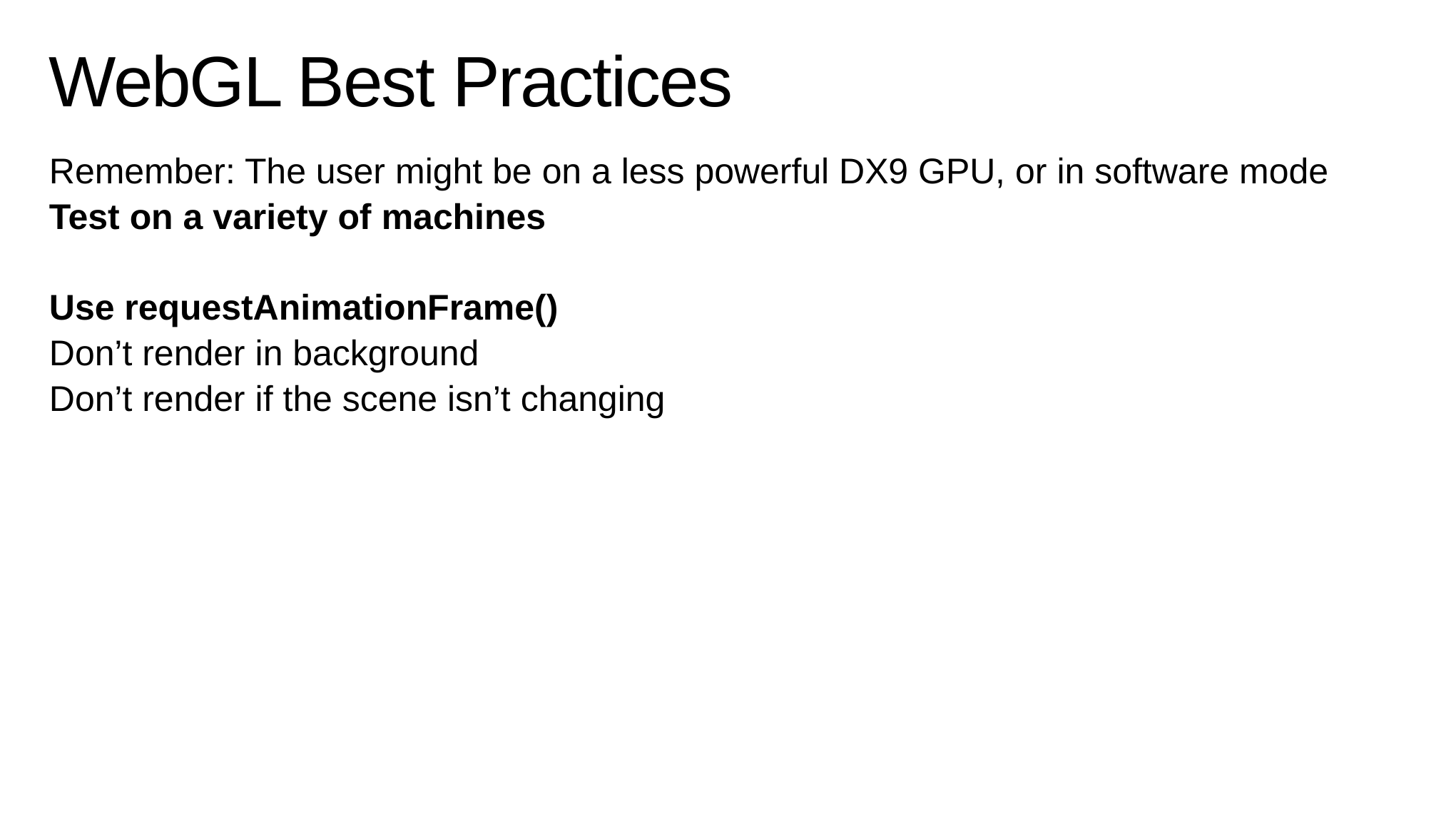

# WebGL Best Practices
Remember: The user might be on a less powerful DX9 GPU, or in software mode
Test on a variety of machines

Use requestAnimationFrame()
Don’t render in background
Don’t render if the scene isn’t changing